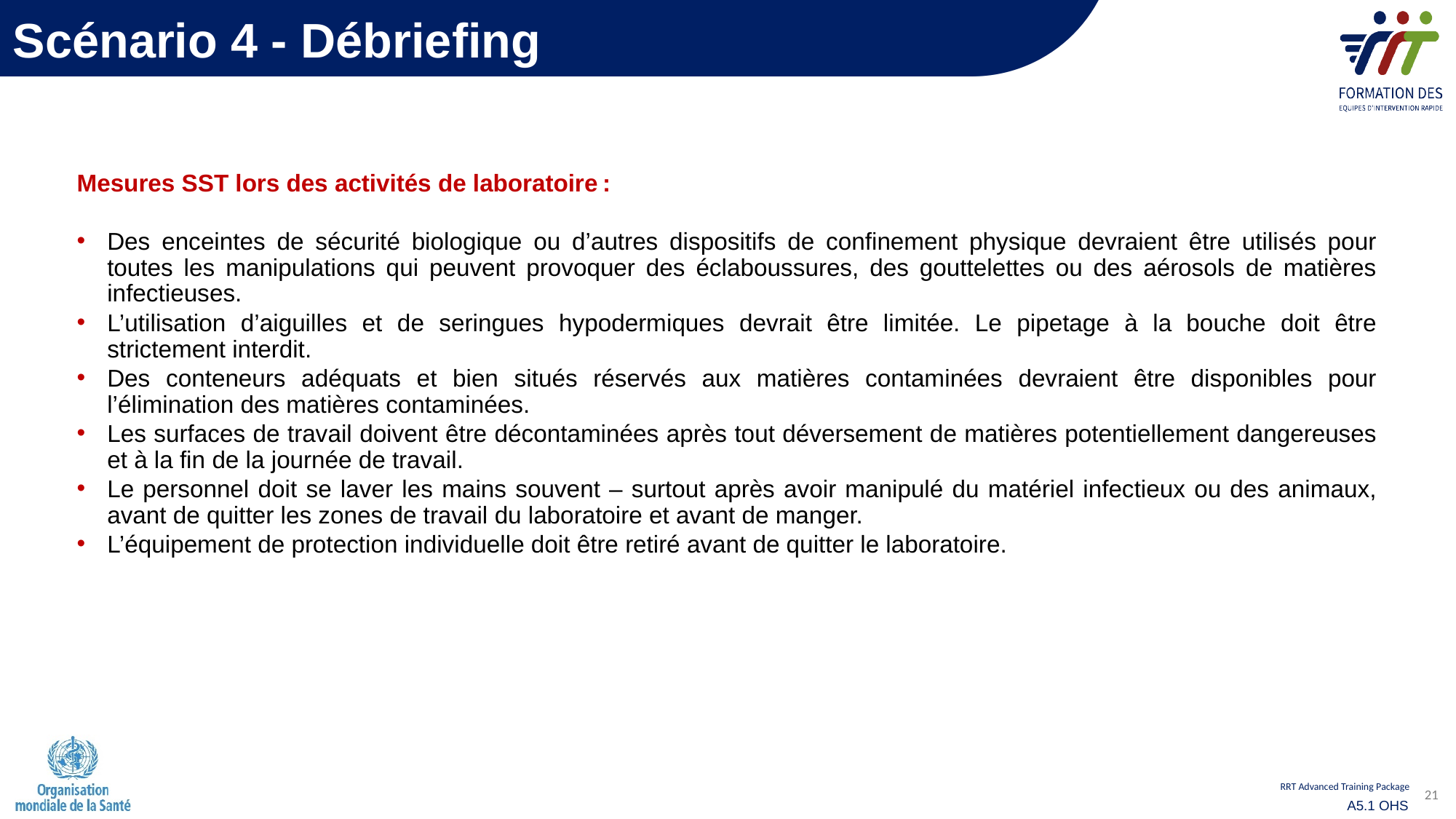

Scénario 4 - Débriefing
Mesures SST lors des activités de laboratoire :

Des enceintes de sécurité biologique ou d’autres dispositifs de confinement physique devraient être utilisés pour toutes les manipulations qui peuvent provoquer des éclaboussures, des gouttelettes ou des aérosols de matières infectieuses.
L’utilisation d’aiguilles et de seringues hypodermiques devrait être limitée. Le pipetage à la bouche doit être strictement interdit.
Des conteneurs adéquats et bien situés réservés aux matières contaminées devraient être disponibles pour l’élimination des matières contaminées.
Les surfaces de travail doivent être décontaminées après tout déversement de matières potentiellement dangereuses et à la fin de la journée de travail.
Le personnel doit se laver les mains souvent – surtout après avoir manipulé du matériel infectieux ou des animaux, avant de quitter les zones de travail du laboratoire et avant de manger.
L’équipement de protection individuelle doit être retiré avant de quitter le laboratoire.